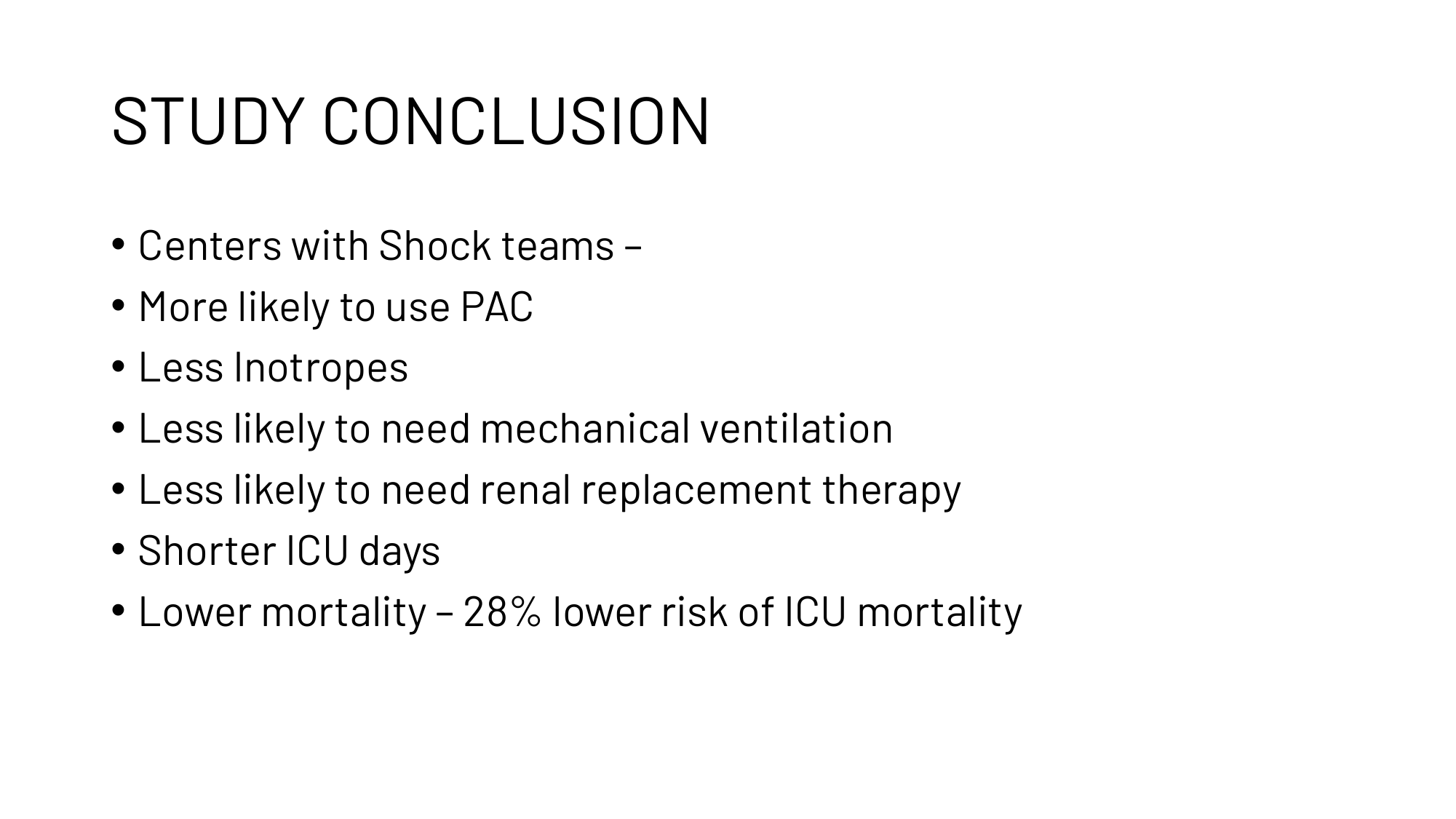

# STUDY CONCLUSION
Centers with Shock teams –
More likely to use PAC
Less Inotropes
Less likely to need mechanical ventilation
Less likely to need renal replacement therapy
Shorter ICU days
Lower mortality – 28% lower risk of ICU mortality